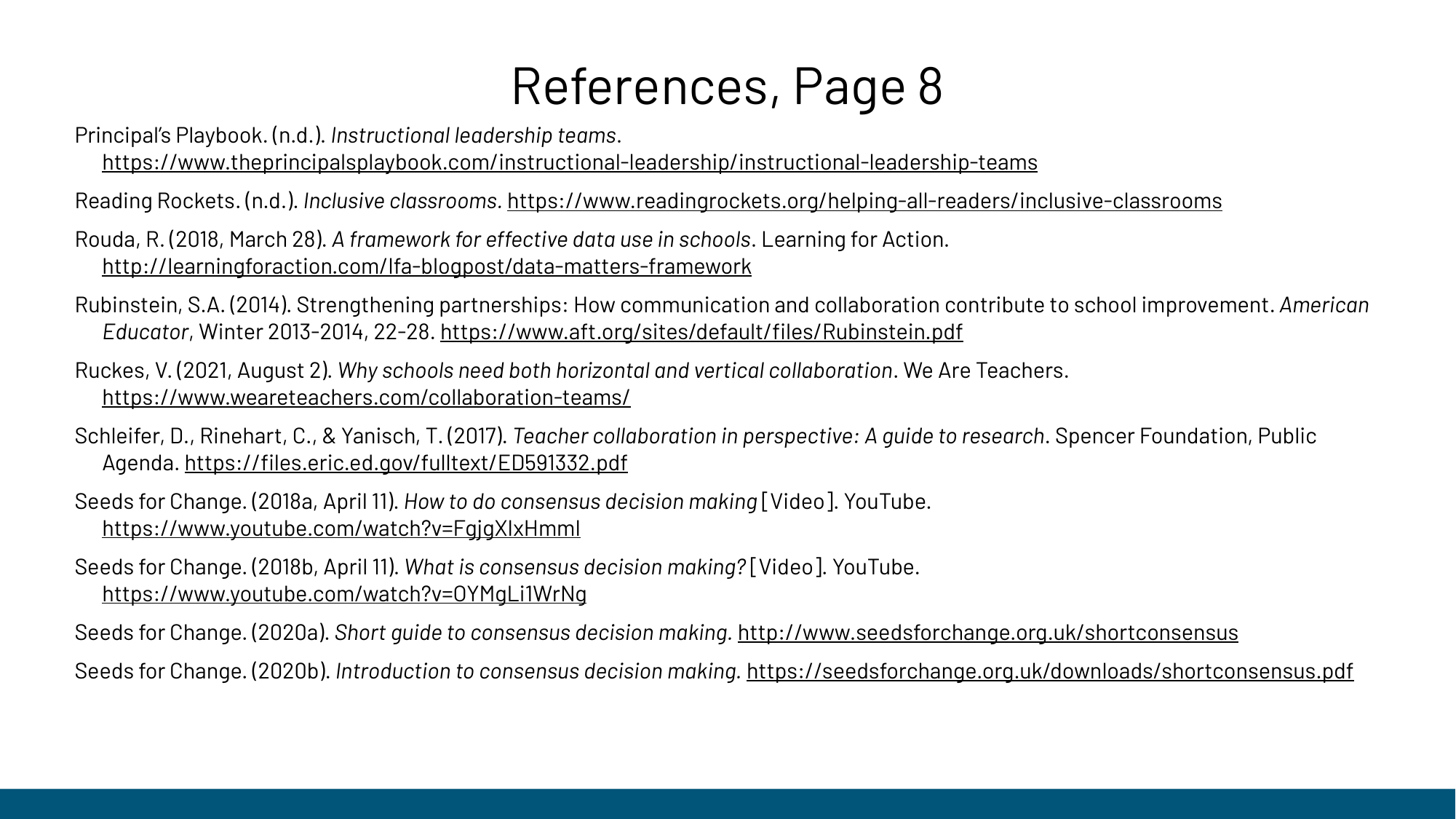

References, Page 8
Principal’s Playbook. (n.d.). Instructional leadership teams. https://www.theprincipalsplaybook.com/instructional-leadership/instructional-leadership-teams
Reading Rockets. (n.d.). Inclusive classrooms. https://www.readingrockets.org/helping-all-readers/inclusive-classrooms
Rouda, R. (2018, March 28). A framework for effective data use in schools. Learning for Action. http://learningforaction.com/lfa-blogpost/data-matters-framework
Rubinstein, S.A. (2014). Strengthening partnerships: How communication and collaboration contribute to school improvement. American Educator, Winter 2013-2014, 22-28. https://www.aft.org/sites/default/files/Rubinstein.pdf
Ruckes, V. (2021, August 2). Why schools need both horizontal and vertical collaboration. We Are Teachers. https://www.weareteachers.com/collaboration-teams/
Schleifer, D., Rinehart, C., & Yanisch, T. (2017). Teacher collaboration in perspective: A guide to research. Spencer Foundation, Public Agenda. https://files.eric.ed.gov/fulltext/ED591332.pdf
Seeds for Change. (2018a, April 11). How to do consensus decision making [Video]. YouTube. https://www.youtube.com/watch?v=FgjgXIxHmmI
Seeds for Change. (2018b, April 11). What is consensus decision making? [Video]. YouTube. https://www.youtube.com/watch?v=OYMgLi1WrNg
Seeds for Change. (2020a). Short guide to consensus decision making. http://www.seedsforchange.org.uk/shortconsensus
Seeds for Change. (2020b). Introduction to consensus decision making. https://seedsforchange.org.uk/downloads/shortconsensus.pdf